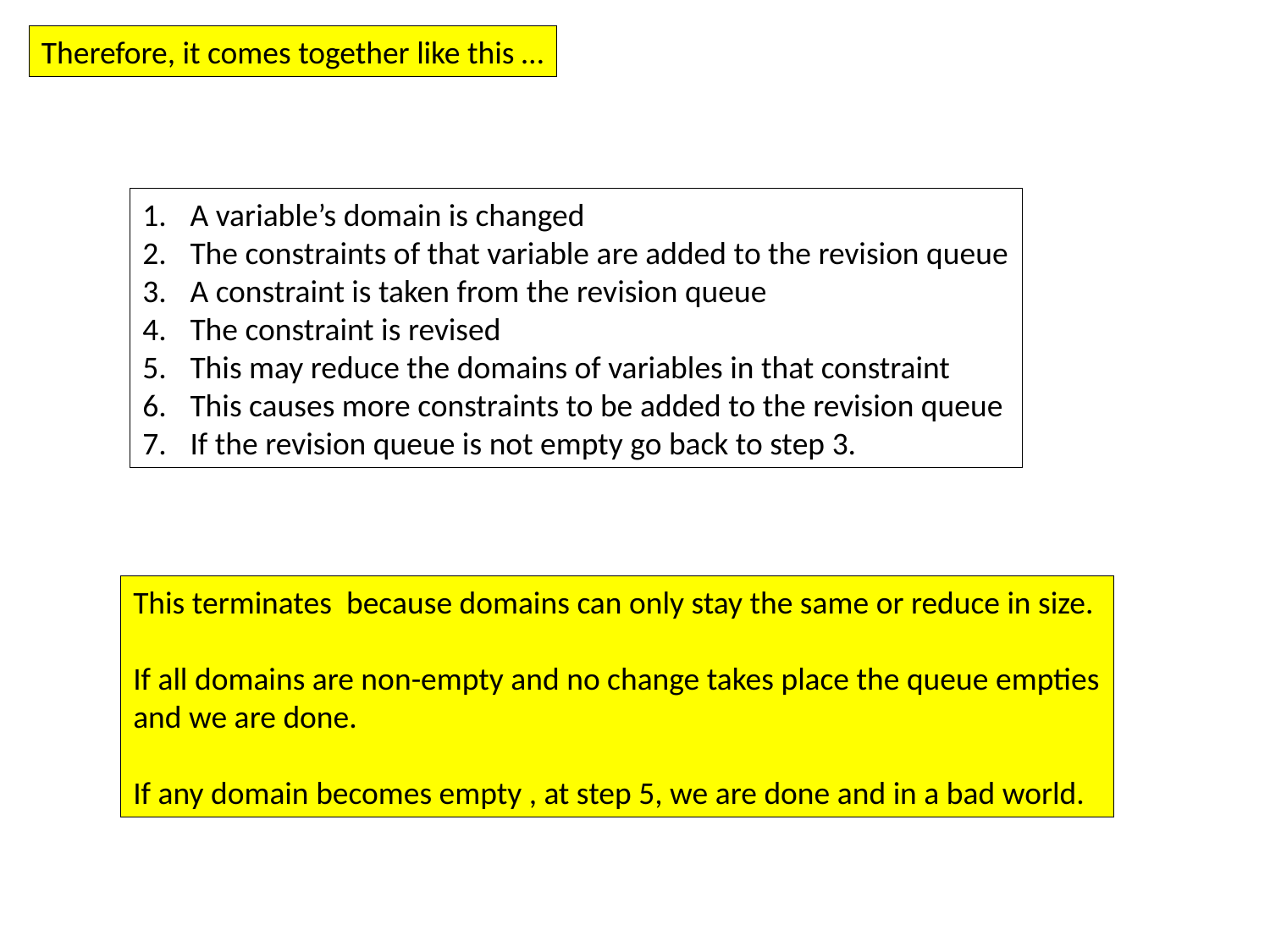

Therefore, it comes together like this …
A variable’s domain is changed
The constraints of that variable are added to the revision queue
A constraint is taken from the revision queue
The constraint is revised
This may reduce the domains of variables in that constraint
This causes more constraints to be added to the revision queue
If the revision queue is not empty go back to step 3.
This terminates  because domains can only stay the same or reduce in size.

If all domains are non-empty and no change takes place the queue empties
and we are done.

If any domain becomes empty , at step 5, we are done and in a bad world.